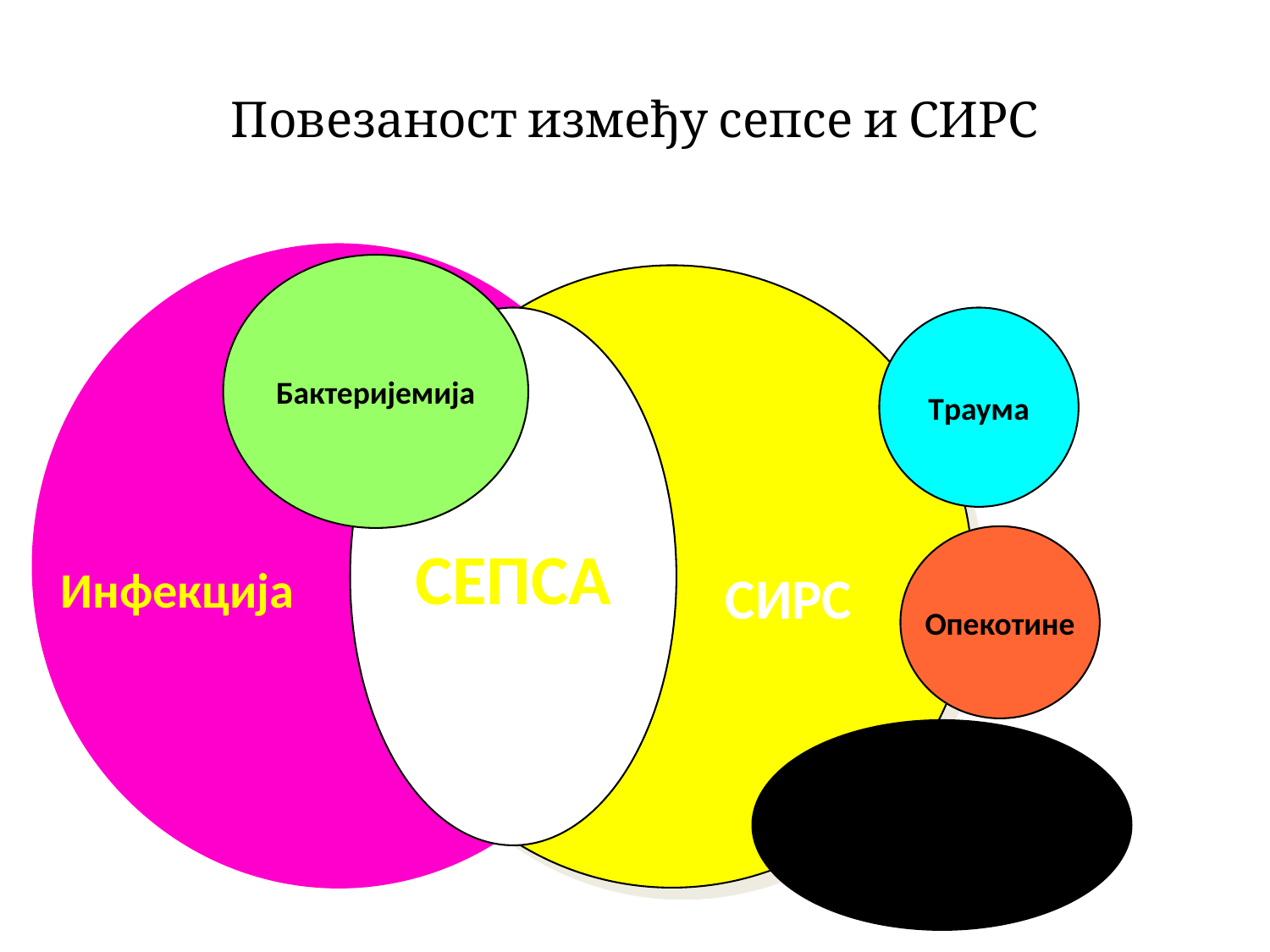

# Повезаност између сепсе и СИРС

Бактеријемија

СЕПСА
Tраума
Oпекотине
Инфекција
SEPSIS
СИРС
Панкреатитис